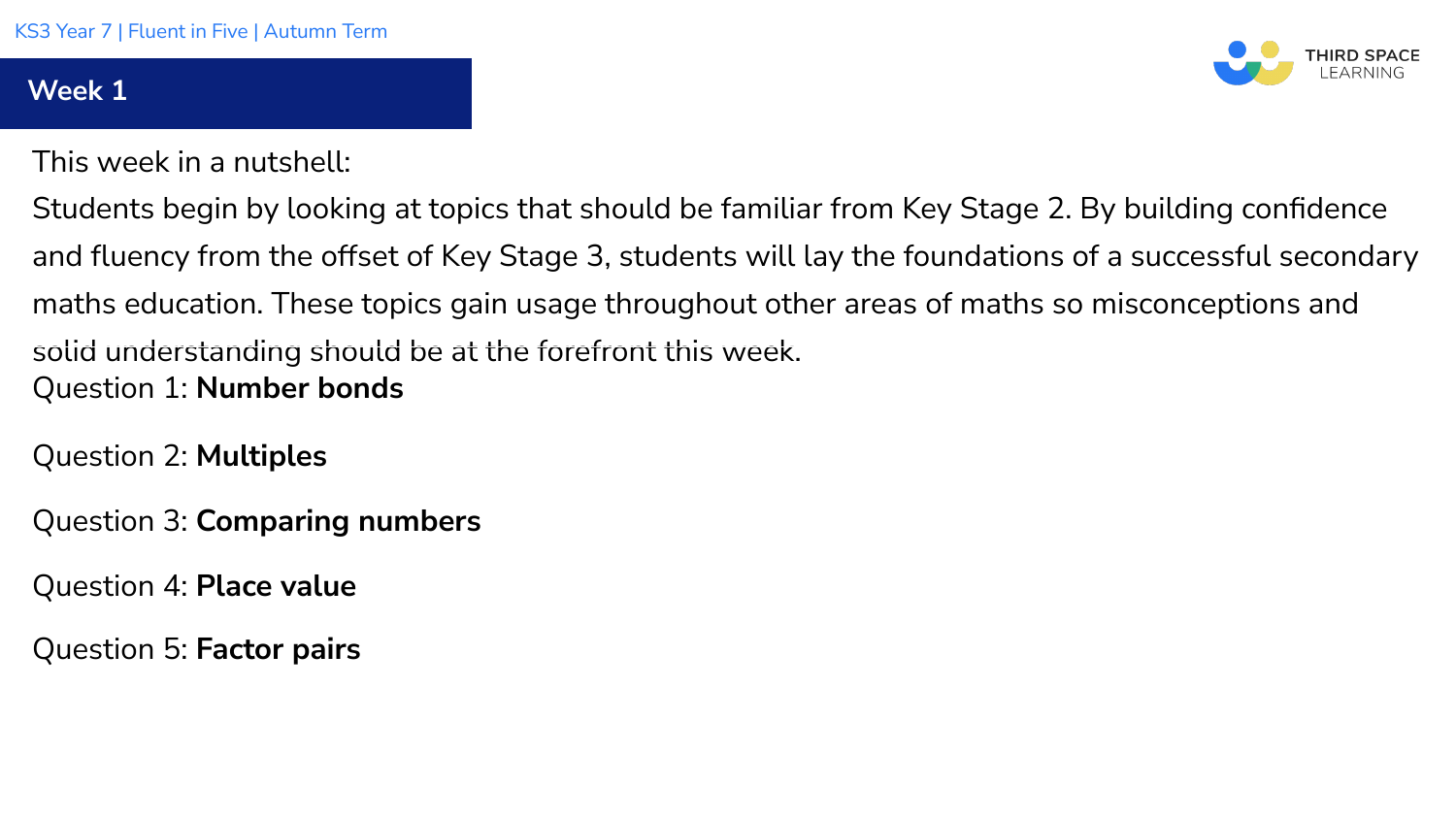

Week 1
| This week in a nutshell: Students begin by looking at topics that should be familiar from Key Stage 2. By building confidence and fluency from the offset of Key Stage 3, students will lay the foundations of a successful secondary maths education. These topics gain usage throughout other areas of maths so misconceptions and solid understanding should be at the forefront this week. |
| --- |
| Question 1: Number bonds |
| Question 2: Multiples |
| Question 3: Comparing numbers |
| Question 4: Place value |
| Question 5: Factor pairs |